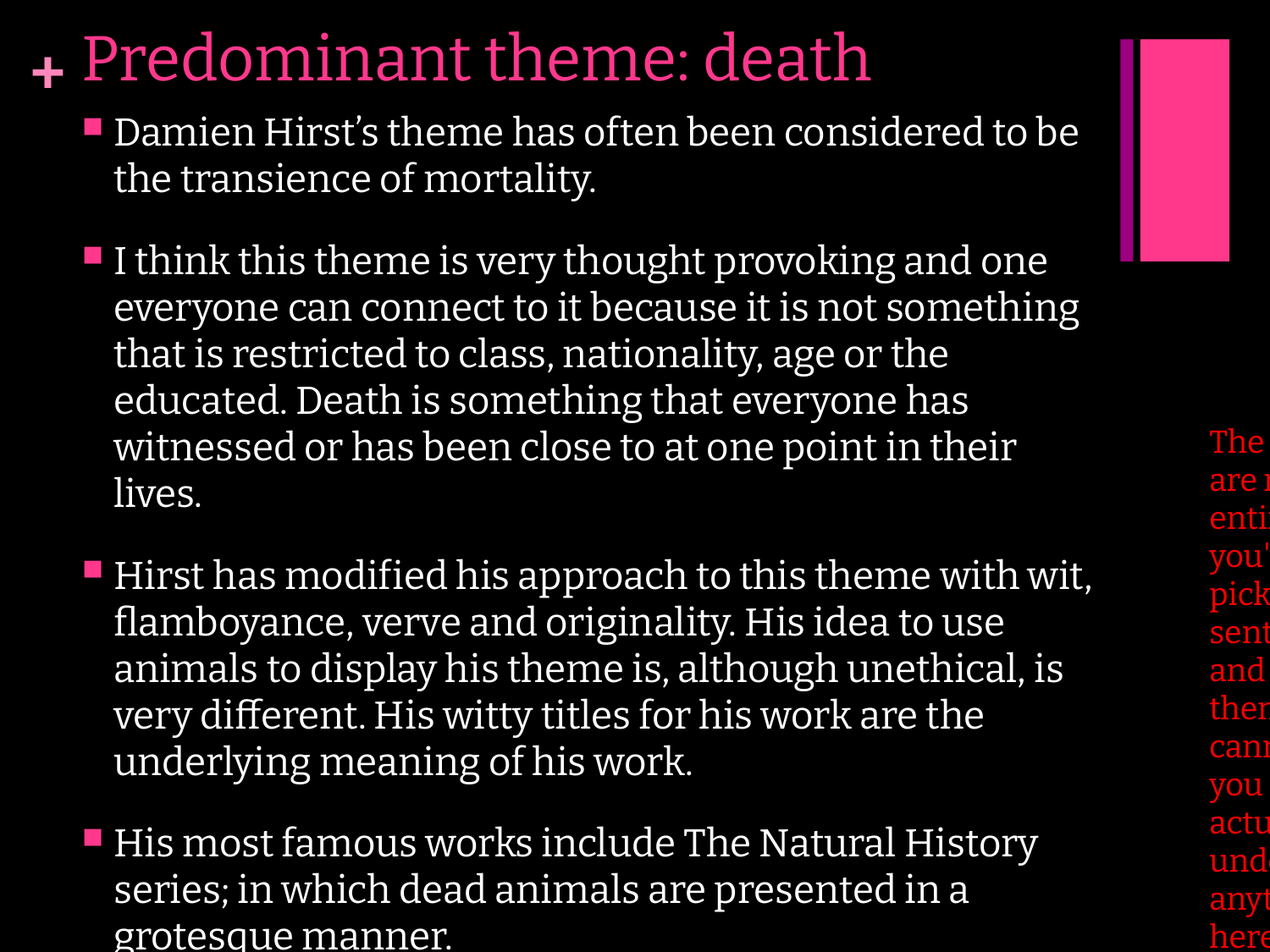

# Predominant theme: death
Damien Hirst’s theme has often been considered to be the transience of mortality.
I think this theme is very thought provoking and one everyone can connect to it because it is not something that is restricted to class, nationality, age or the educated. Death is something that everyone has witnessed or has been close to at one point in their lives.
Hirst has modified his approach to this theme with wit, flamboyance, verve and originality. His idea to use animals to display his theme is, although unethical, is very different. His witty titles for his work are the underlying meaning of his work.
His most famous works include The Natural History series; in which dead animals are presented in a grotesque manner.
The words are not entirely yours you've e picked up sentences and  put theme here, I cannot see if you have actually understood anything here